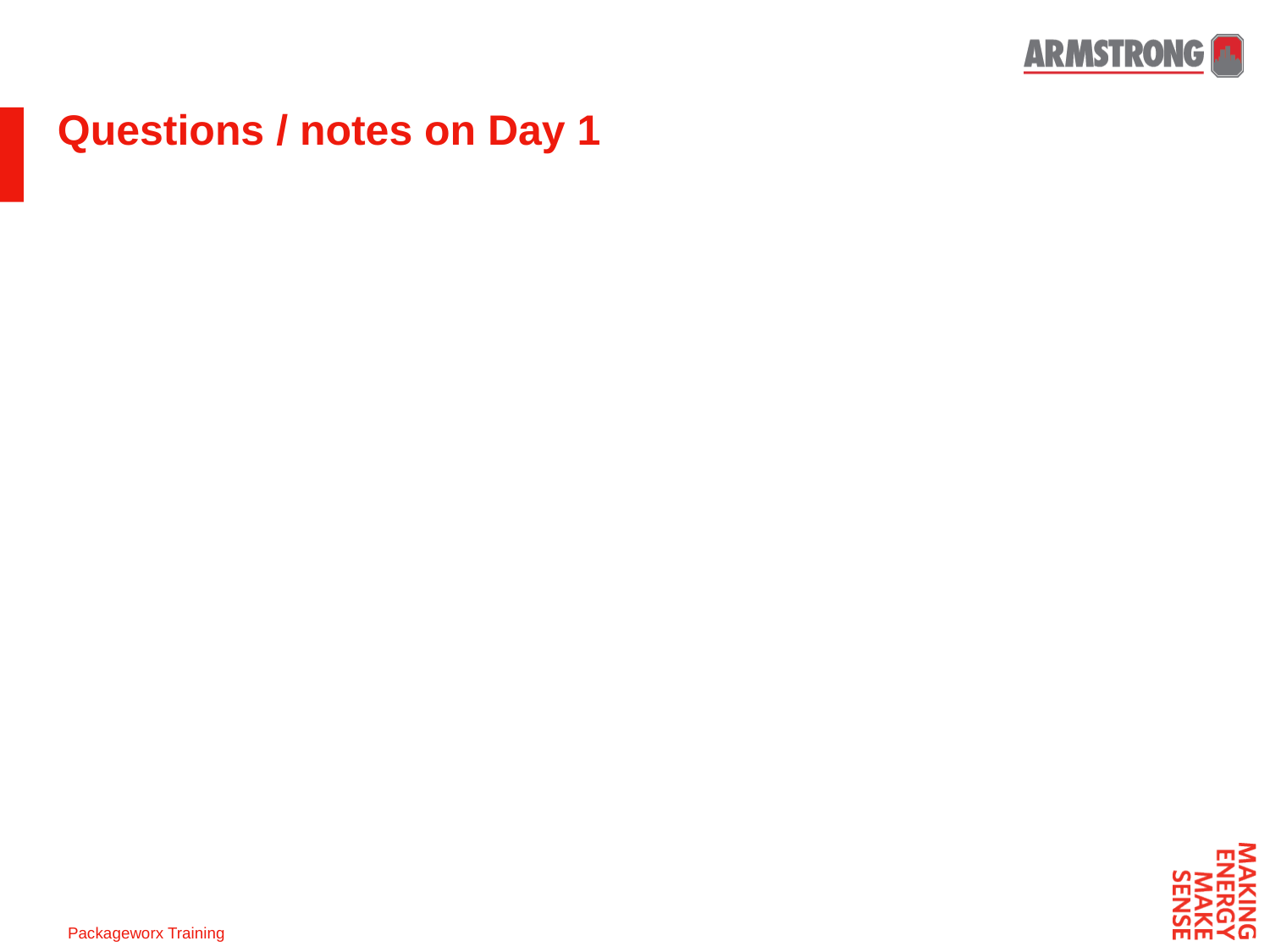

# Questions / notes on Day 1